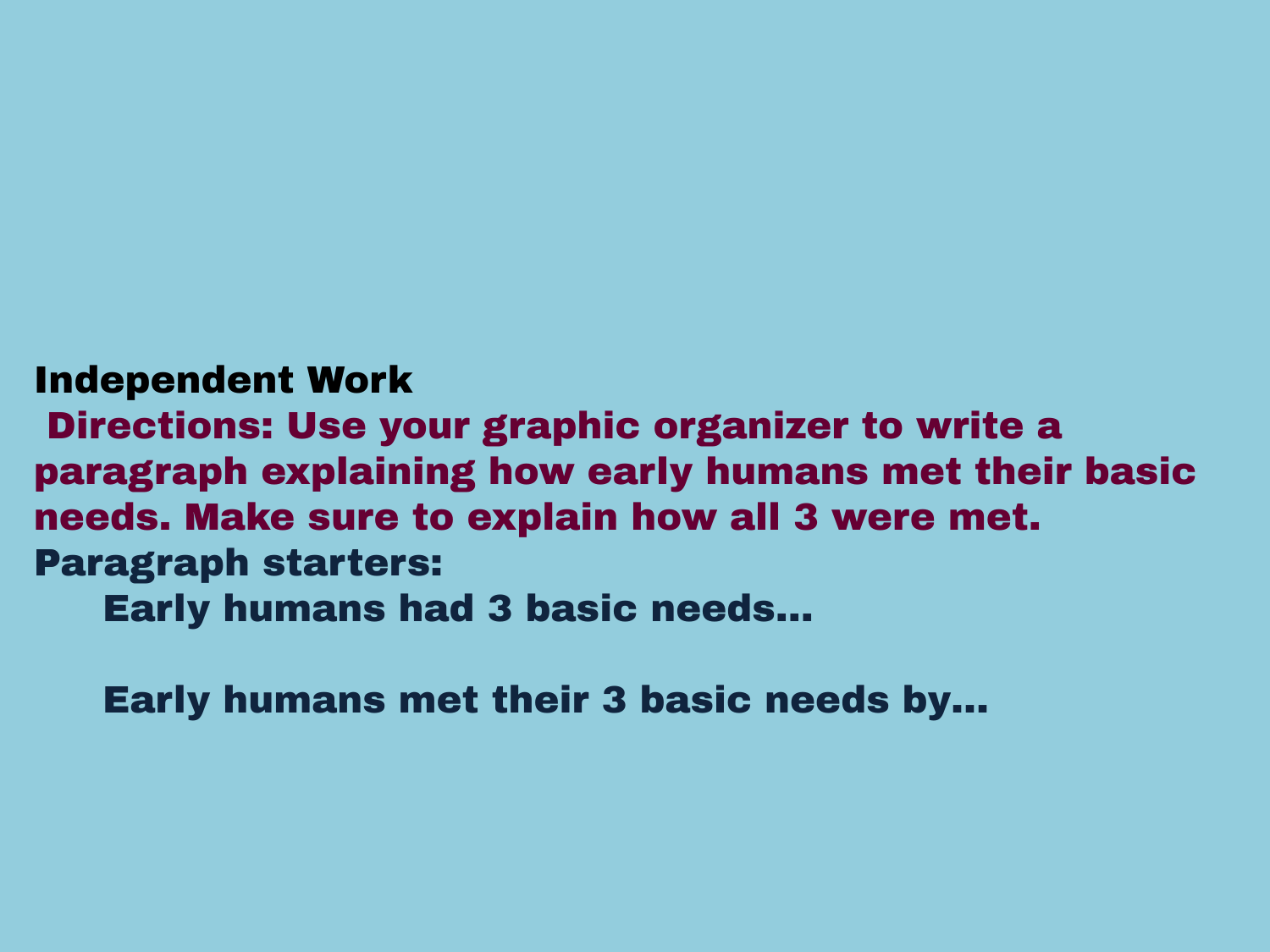

# Independent Work Directions: Use your graphic organizer to write a paragraph explaining how early humans met their basic needs. Make sure to explain how all 3 were met. Paragraph starters: Early humans had 3 basic needs… Early humans met their 3 basic needs by…